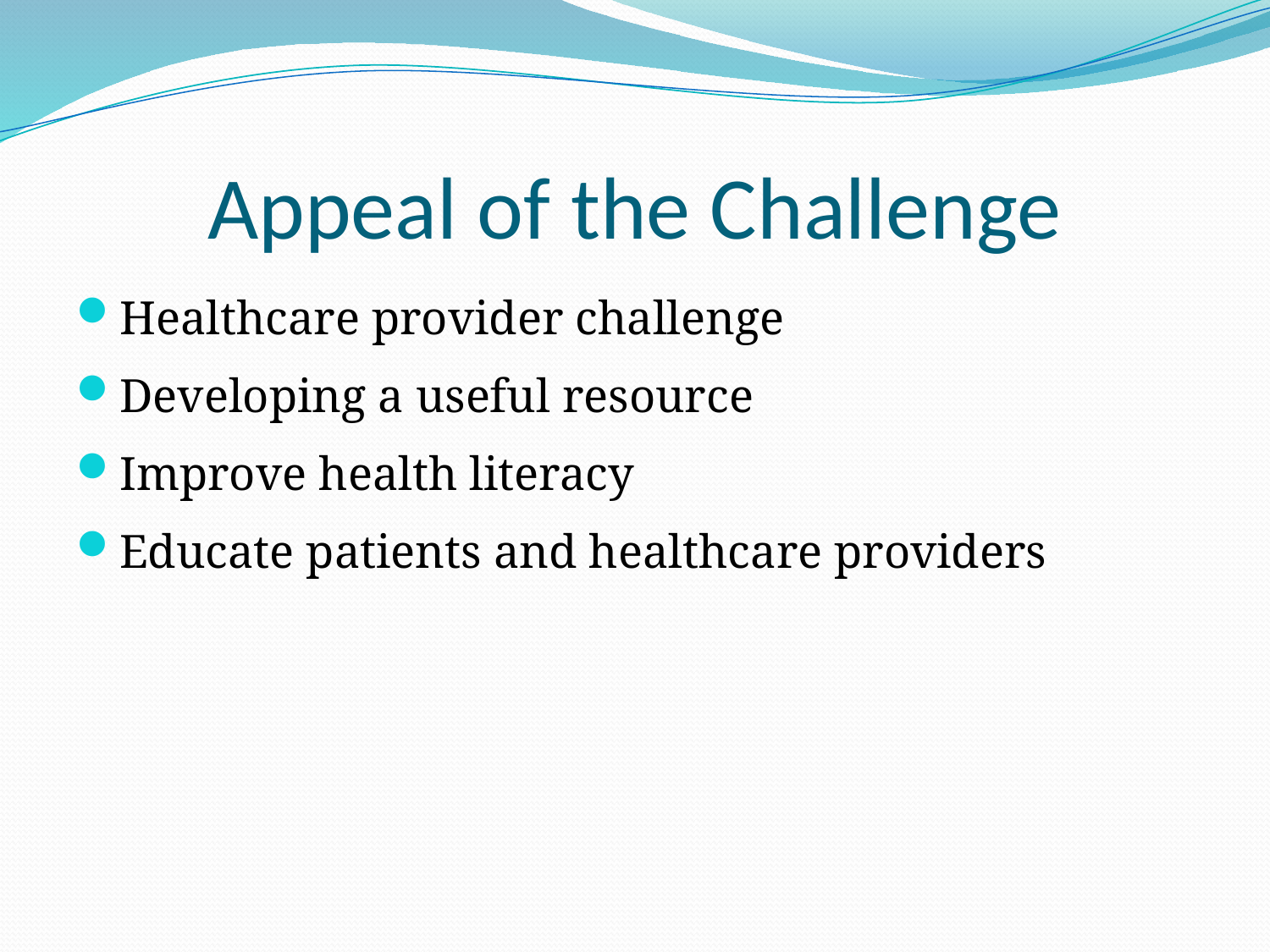

# Appeal of the Challenge
Healthcare provider challenge
Developing a useful resource
Improve health literacy
Educate patients and healthcare providers